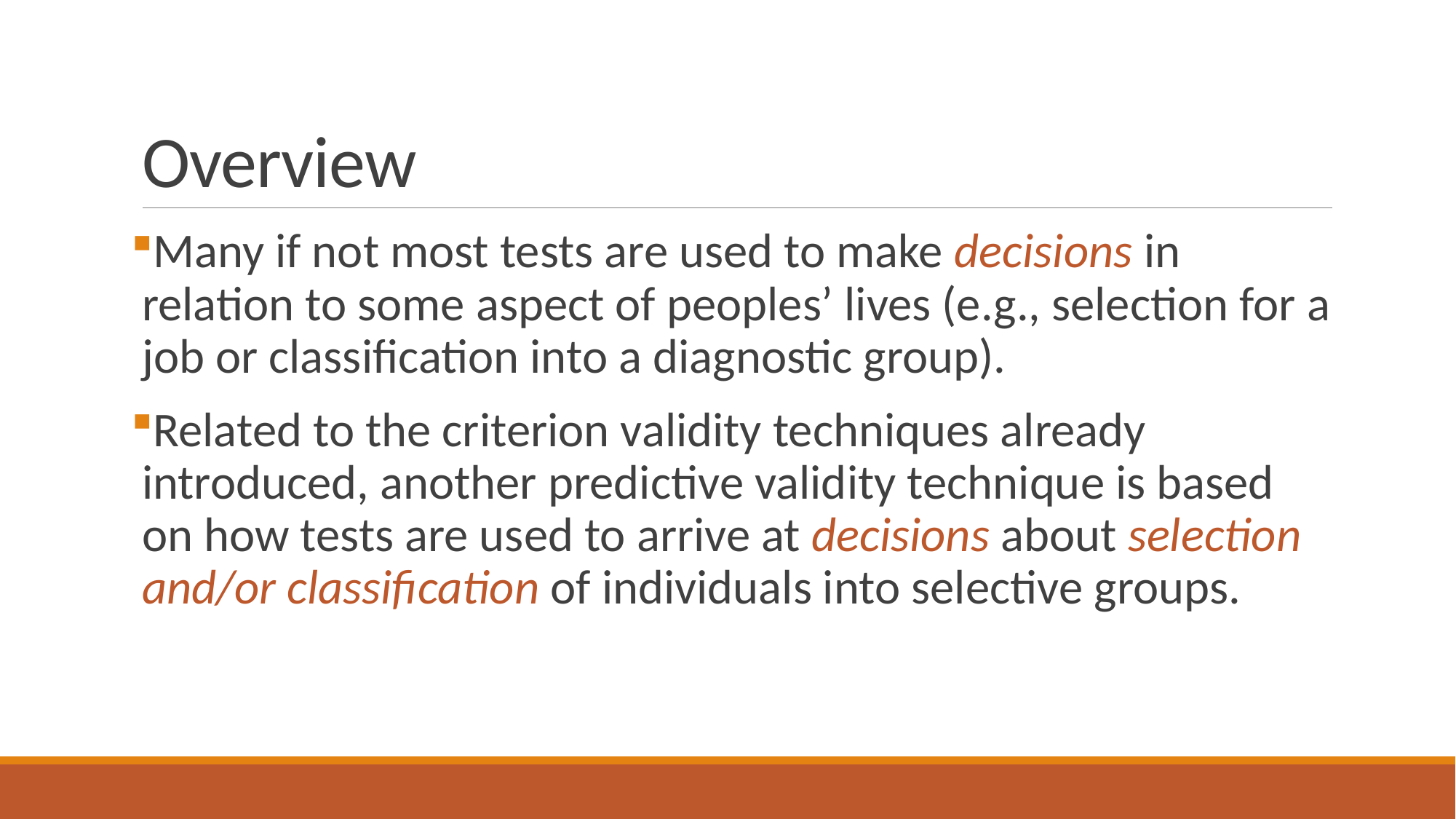

# Overview
Many if not most tests are used to make decisions in relation to some aspect of peoples’ lives (e.g., selection for a job or classification into a diagnostic group).
Related to the criterion validity techniques already introduced, another predictive validity technique is based on how tests are used to arrive at decisions about selection and/or classification of individuals into selective groups.